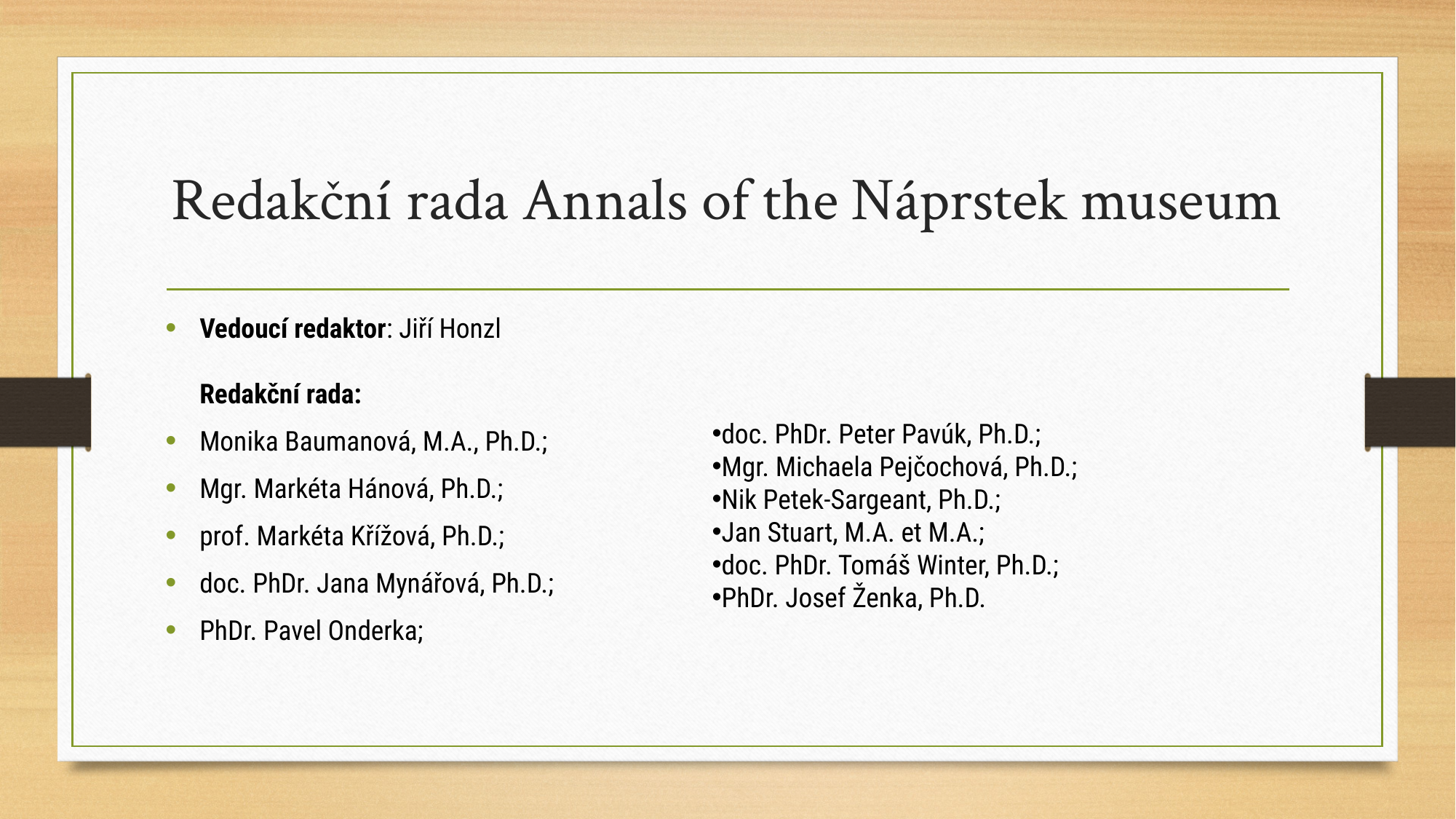

# Redakční rada Annals of the Náprstek museum
Vedoucí redaktor: Jiří Honzl
Redakční rada:
Monika Baumanová, M.A., Ph.D.;
Mgr. Markéta Hánová, Ph.D.;
prof. Markéta Křížová, Ph.D.;
doc. PhDr. Jana Mynářová, Ph.D.;
PhDr. Pavel Onderka;

doc. PhDr. Peter Pavúk, Ph.D.;
Mgr. Michaela Pejčochová, Ph.D.;
Nik Petek-Sargeant, Ph.D.;
Jan Stuart, M.A. et M.A.;
doc. PhDr. Tomáš Winter, Ph.D.;
PhDr. Josef Ženka, Ph.D.